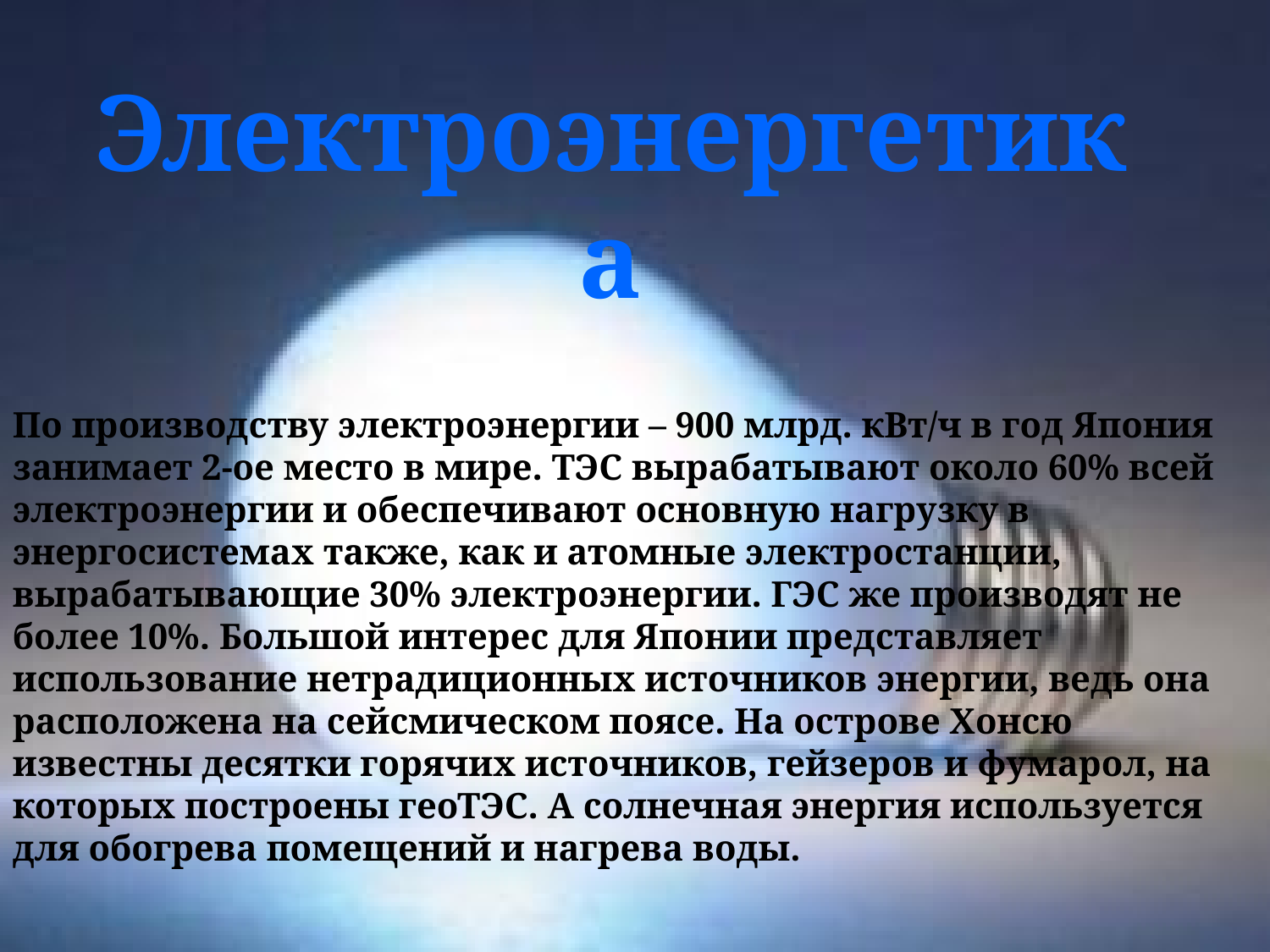

Электроэнергетика
По производству электроэнергии – 900 млрд. кВт/ч в год Япония занимает 2-ое место в мире. ТЭС вырабатывают около 60% всей электроэнергии и обеспечивают основную нагрузку в энергосистемах также, как и атомные электростанции, вырабатывающие 30% электроэнергии. ГЭС же производят не более 10%. Большой интерес для Японии представляет использование нетрадиционных источников энергии, ведь она расположена на сейсмическом поясе. На острове Хонсю известны десятки горячих источников, гейзеров и фумарол, на которых построены геоТЭС. А солнечная энергия используется для обогрева помещений и нагрева воды.